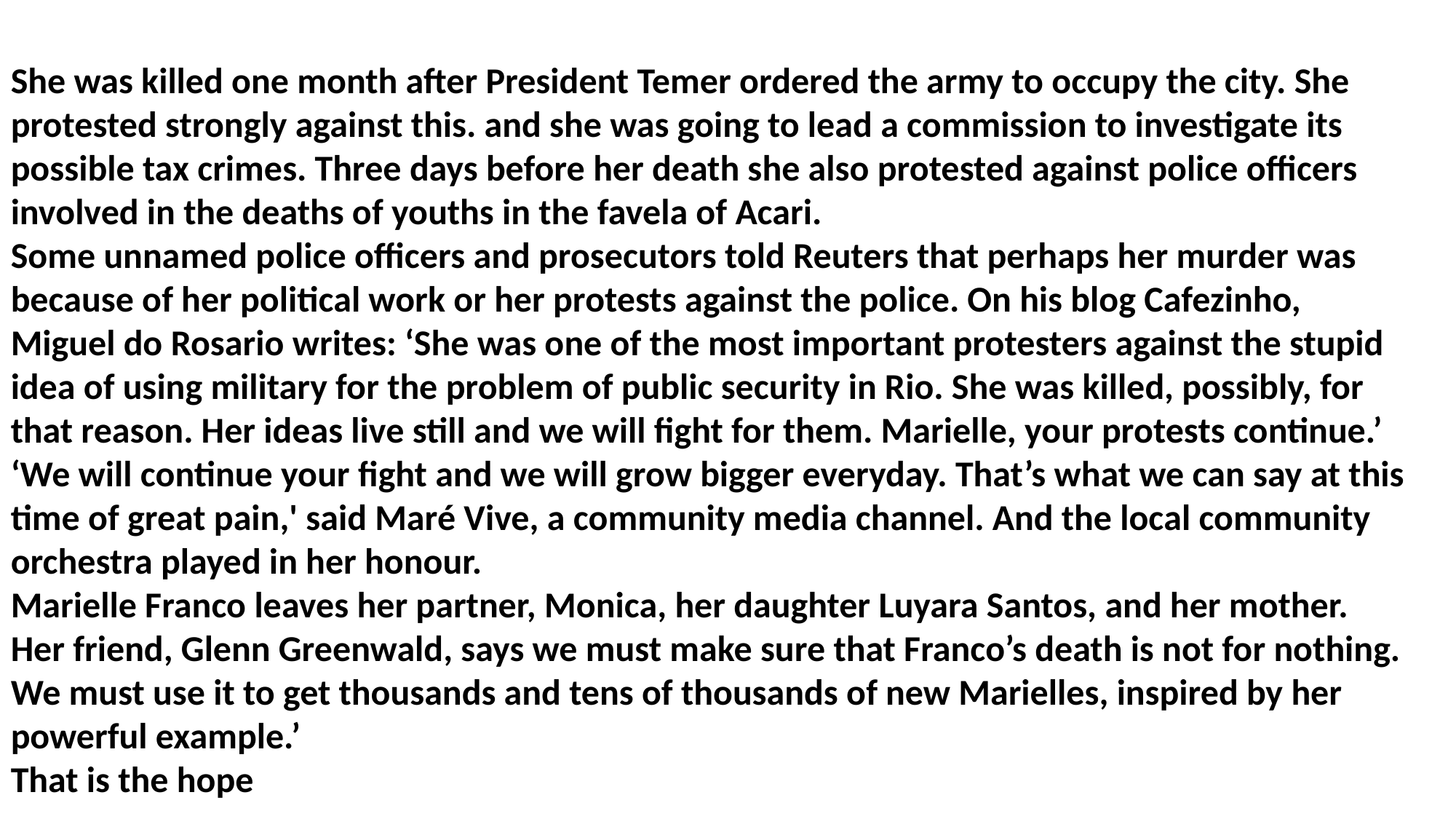

She was killed one month after President Temer ordered the army to occupy the city. She protested strongly against this. and she was going to lead a commission to investigate its possible tax crimes. Three days before her death she also protested against police officers involved in the deaths of youths in the favela of Acari.
Some unnamed police officers and prosecutors told Reuters that perhaps her murder was because of her political work or her protests against the police. On his blog Cafezinho, Miguel do Rosario writes: ‘She was one of the most important protesters against the stupid idea of using military for the problem of public security in Rio. She was killed, possibly, for that reason. Her ideas live still and we will fight for them. Marielle, your protests continue.’
‘We will continue your fight and we will grow bigger everyday. That’s what we can say at this time of great pain,' said Maré Vive, a community media channel. And the local community orchestra played in her honour.
Marielle Franco leaves her partner, Monica, her daughter Luyara Santos, and her mother.
Her friend, Glenn Greenwald, says we must make sure that Franco’s death is not for nothing. We must use it to get thousands and tens of thousands of new Marielles, inspired by her powerful example.’
That is the hope